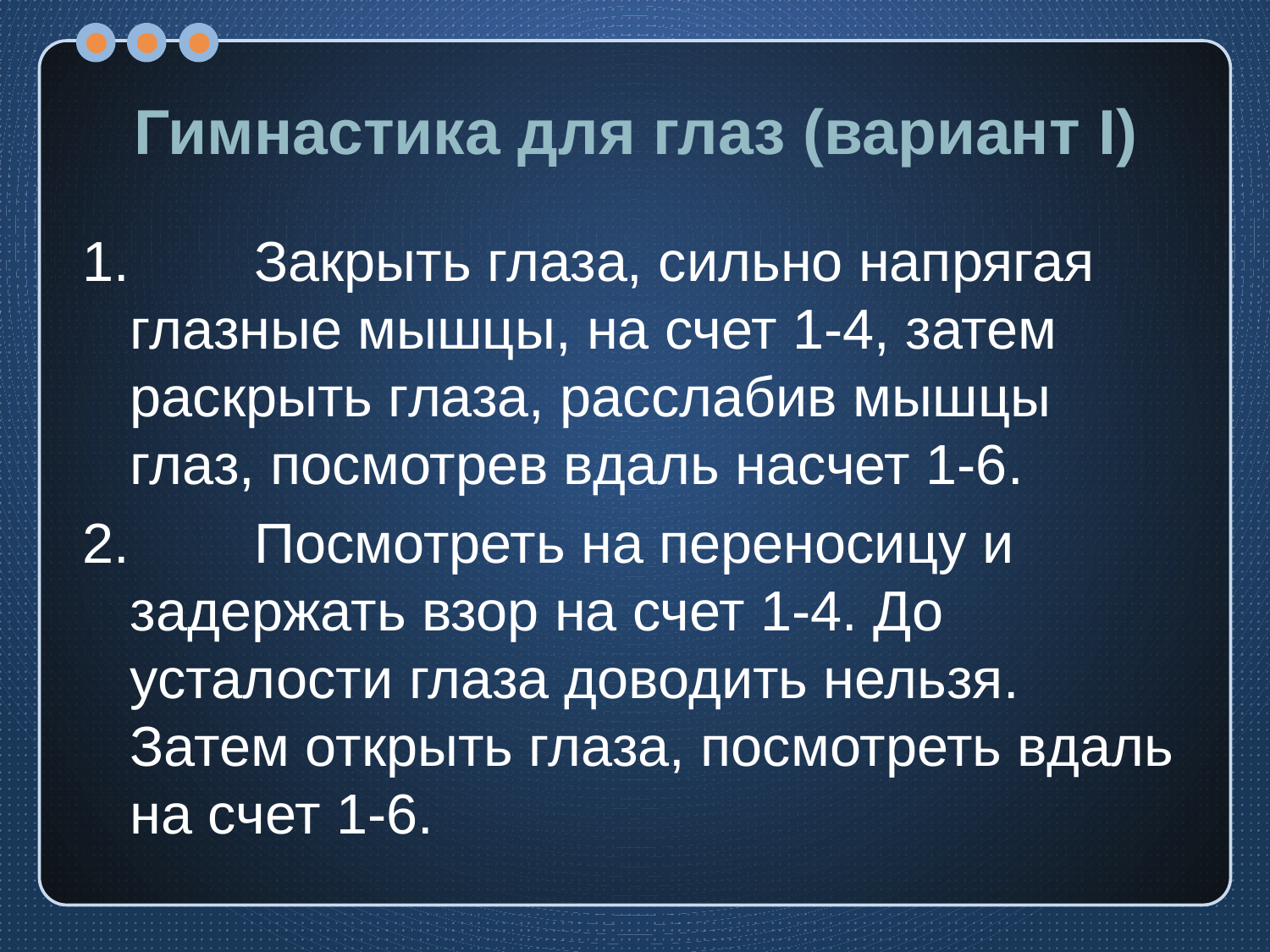

# Гимнастика для глаз (вариант I)
1.        Закрыть глаза, сильно напрягая глазные мышцы, на счет 1-4, затем раскрыть глаза, расслабив мышцы глаз, посмотрев вдаль насчет 1-6.
2.        Посмотреть на переносицу и задержать взор на счет 1-4. До усталости глаза доводить нельзя. Затем открыть глаза, посмотреть вдаль на счет 1-6.